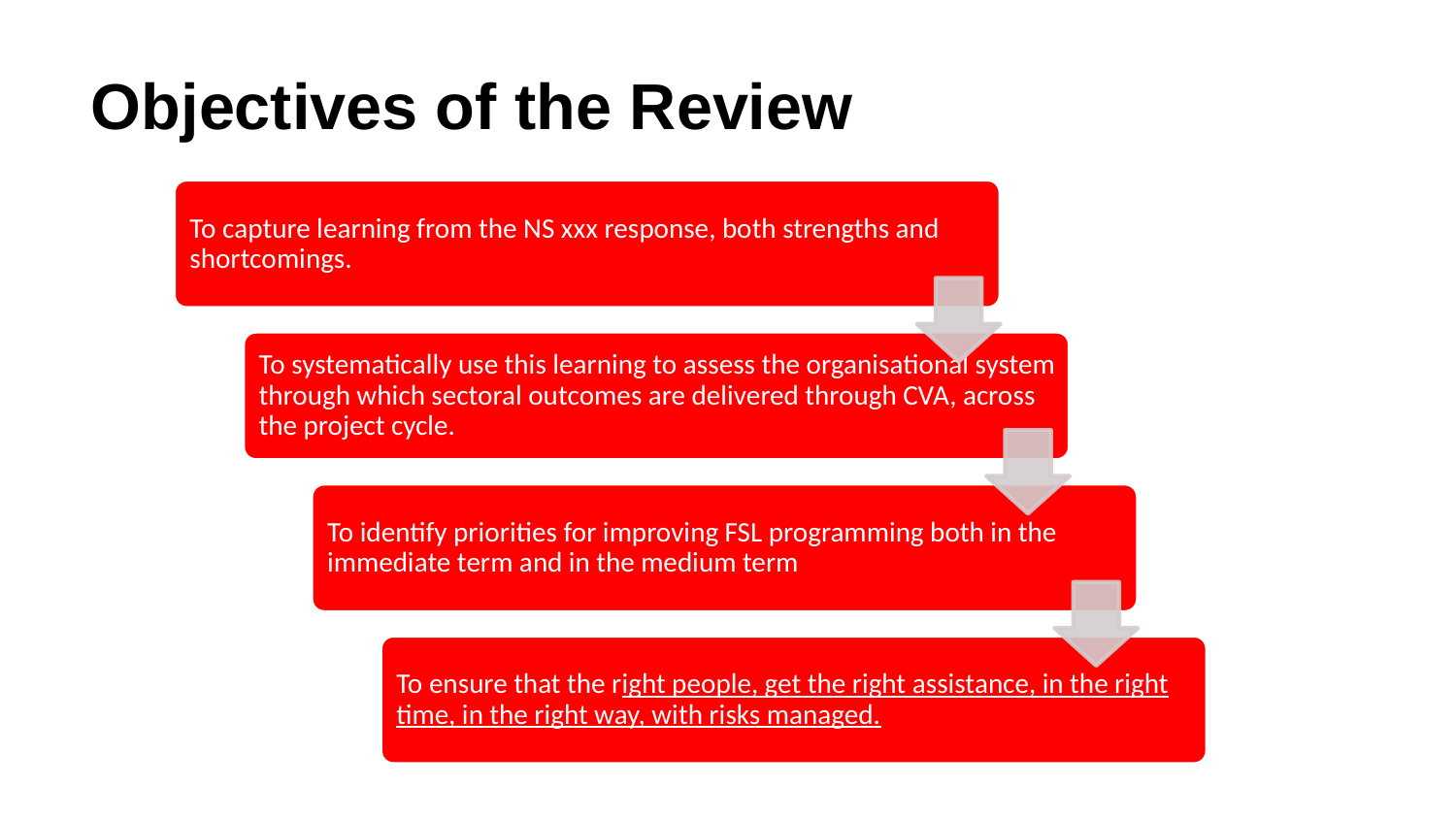

Objectives of the Review
To capture learning from the NS xxx response, both strengths and shortcomings.
To systematically use this learning to assess the organisational system through which sectoral outcomes are delivered through CVA, across the project cycle.
To identify priorities for improving FSL programming both in the immediate term and in the medium term
To ensure that the right people, get the right assistance, in the right time, in the right way, with risks managed.